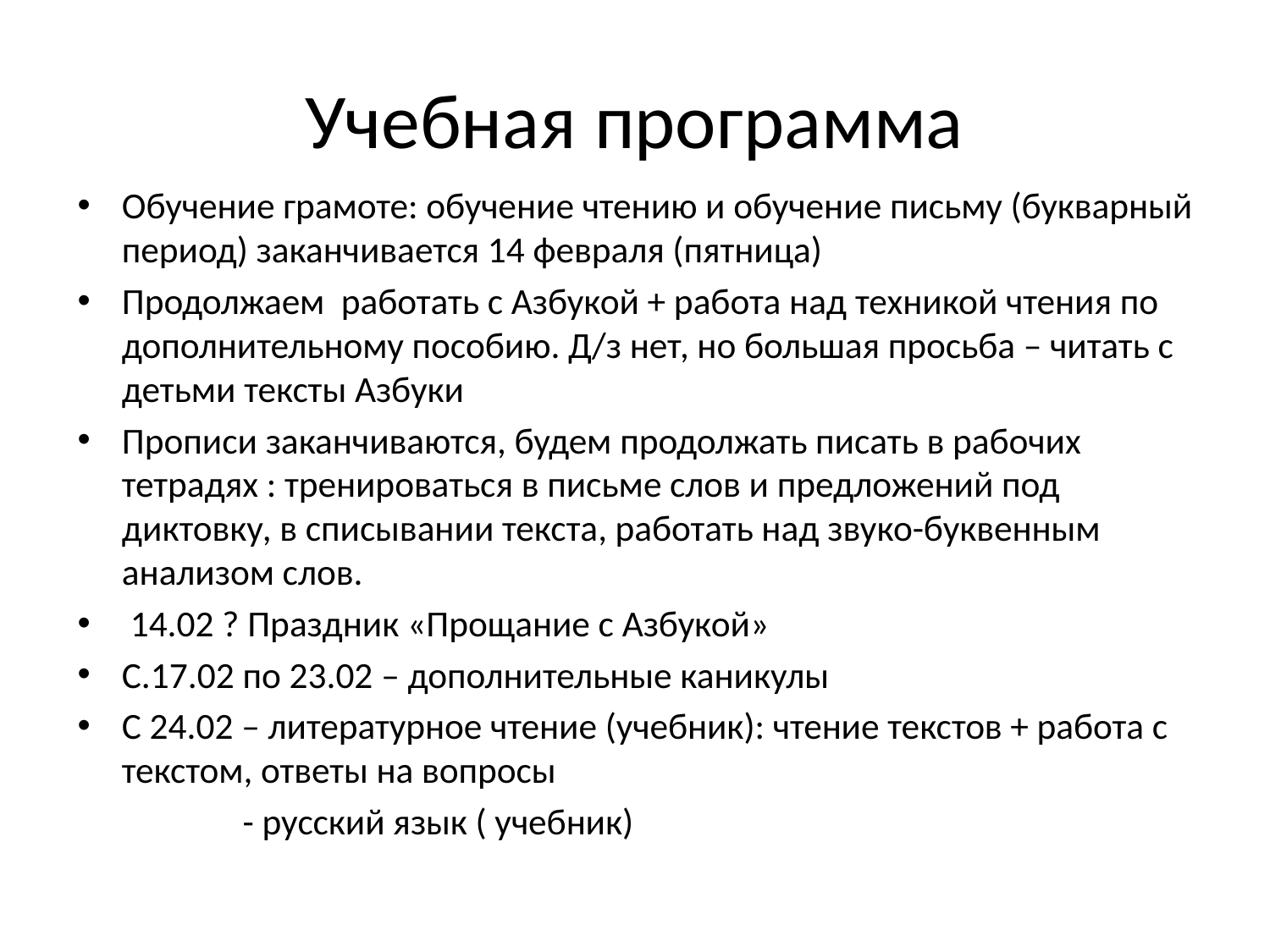

# Учебная программа
Обучение грамоте: обучение чтению и обучение письму (букварный период) заканчивается 14 февраля (пятница)
Продолжаем  работать с Азбукой + работа над техникой чтения по дополнительному пособию. Д/з нет, но большая просьба – читать с детьми тексты Азбуки
Прописи заканчиваются, будем продолжать писать в рабочих тетрадях : тренироваться в письме слов и предложений под диктовку, в списывании текста, работать над звуко-буквенным анализом слов.
 14.02 ? Праздник «Прощание с Азбукой»
С.17.02 по 23.02 – дополнительные каникулы
С 24.02 – литературное чтение (учебник): чтение текстов + работа с текстом, ответы на вопросы
                    - русский язык ( учебник)